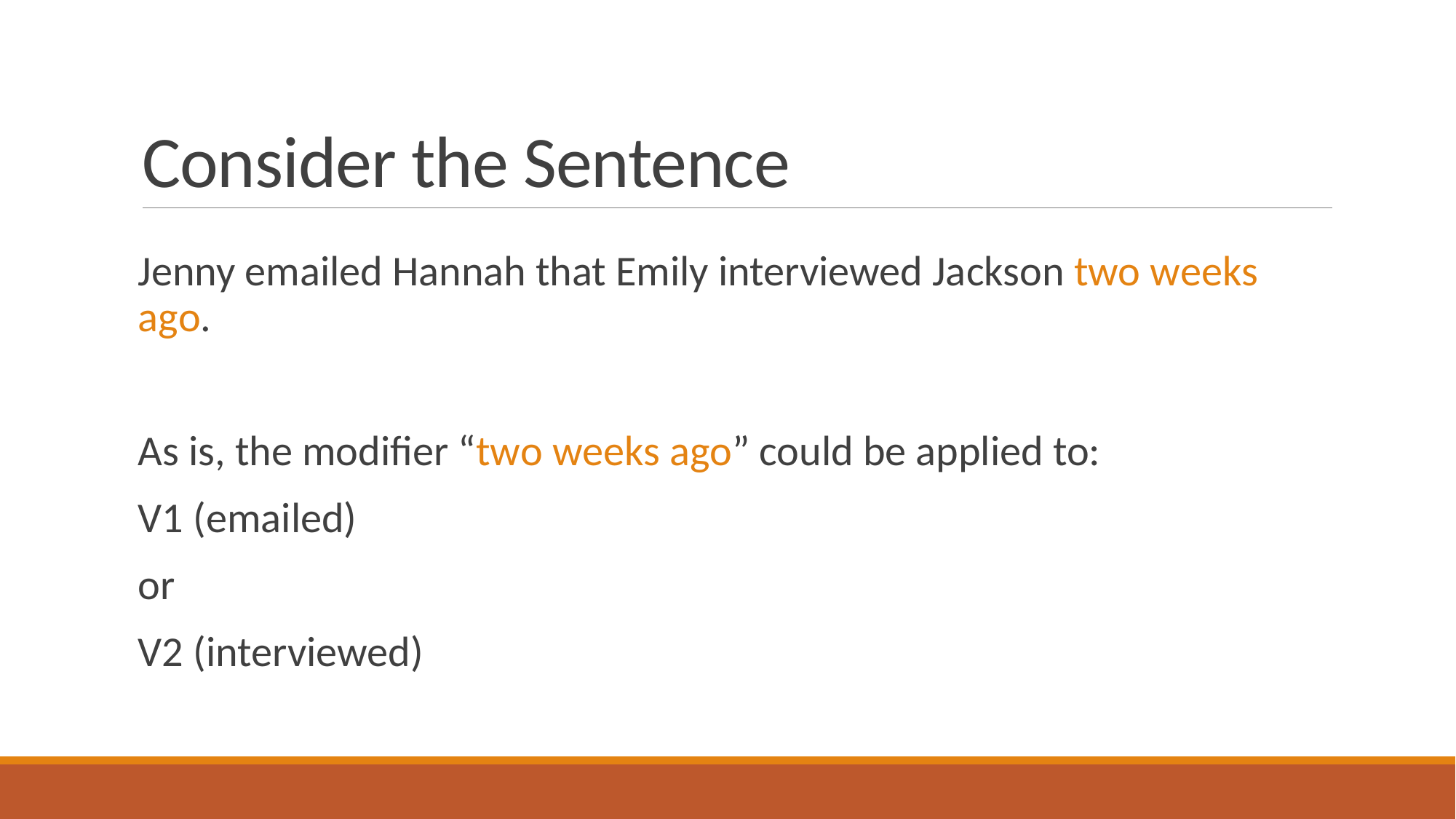

# Consider the Sentence
Jenny emailed Hannah that Emily interviewed Jackson two weeks ago.

As is, the modifier “two weeks ago” could be applied to:
V1 (emailed)
or
V2 (interviewed)